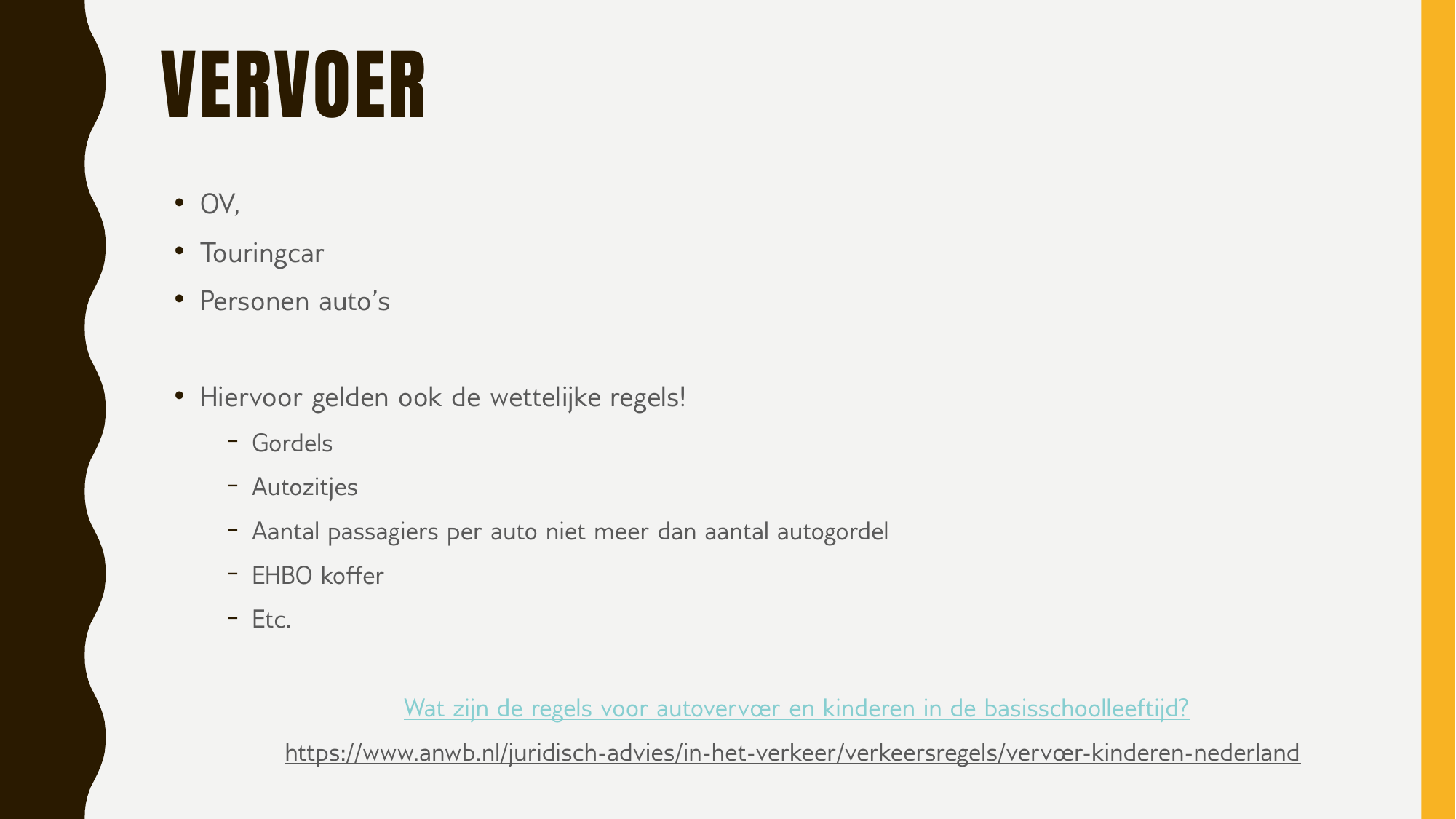

# Vervoer
OV,
Touringcar
Personen auto’s

Hiervoor gelden ook de wettelijke regels!
Gordels
Autozitjes
Aantal passagiers per auto niet meer dan aantal autogordel
EHBO koffer
Etc.

Wat zijn de regels voor autovervoer en kinderen in de basisschoolleeftijd?
https://www.anwb.nl/juridisch-advies/in-het-verkeer/verkeersregels/vervoer-kinderen-nederland